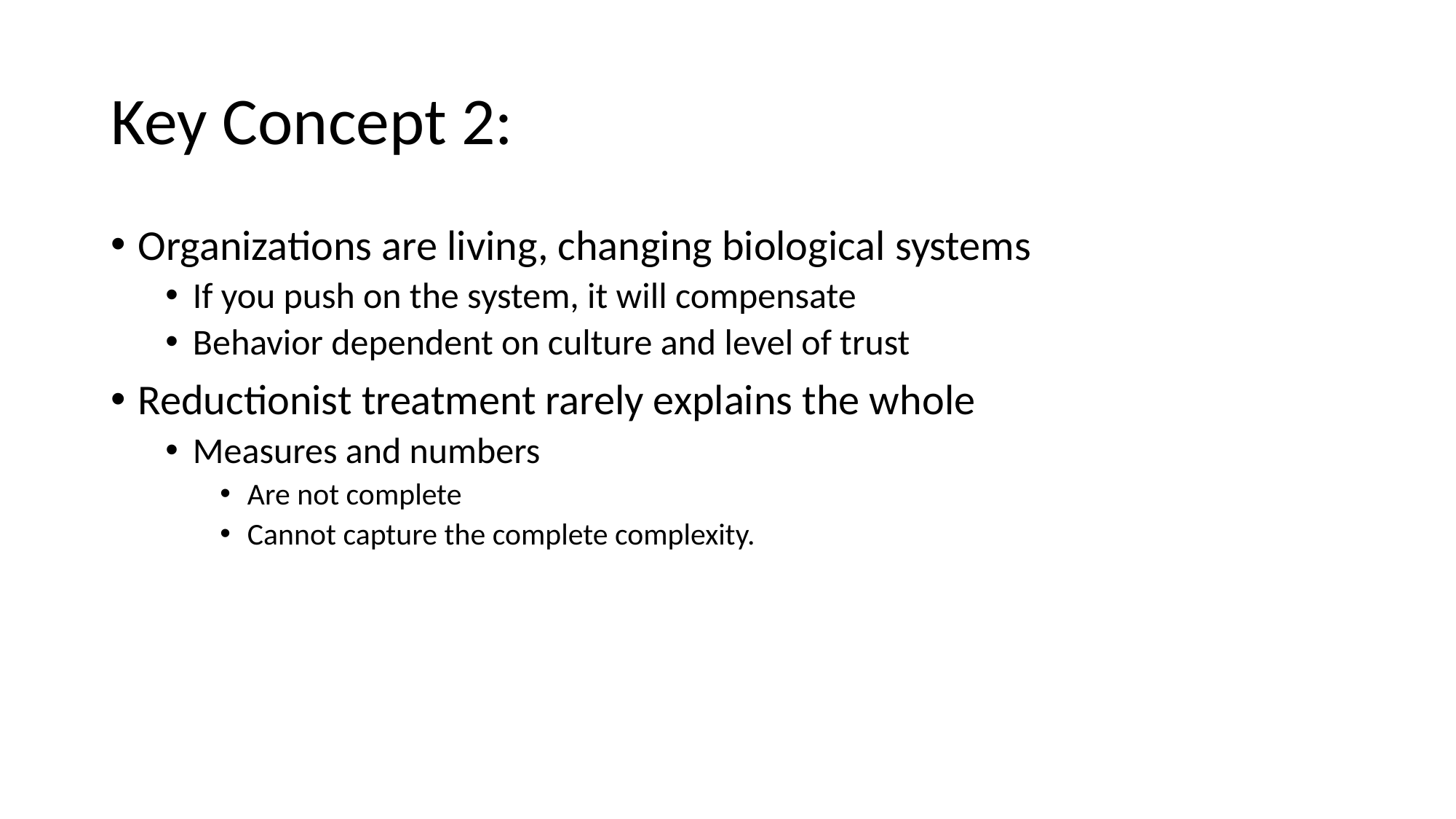

# Key Concept 2:
Organizations are living, changing biological systems
If you push on the system, it will compensate
Behavior dependent on culture and level of trust
Reductionist treatment rarely explains the whole
Measures and numbers
Are not complete
Cannot capture the complete complexity.